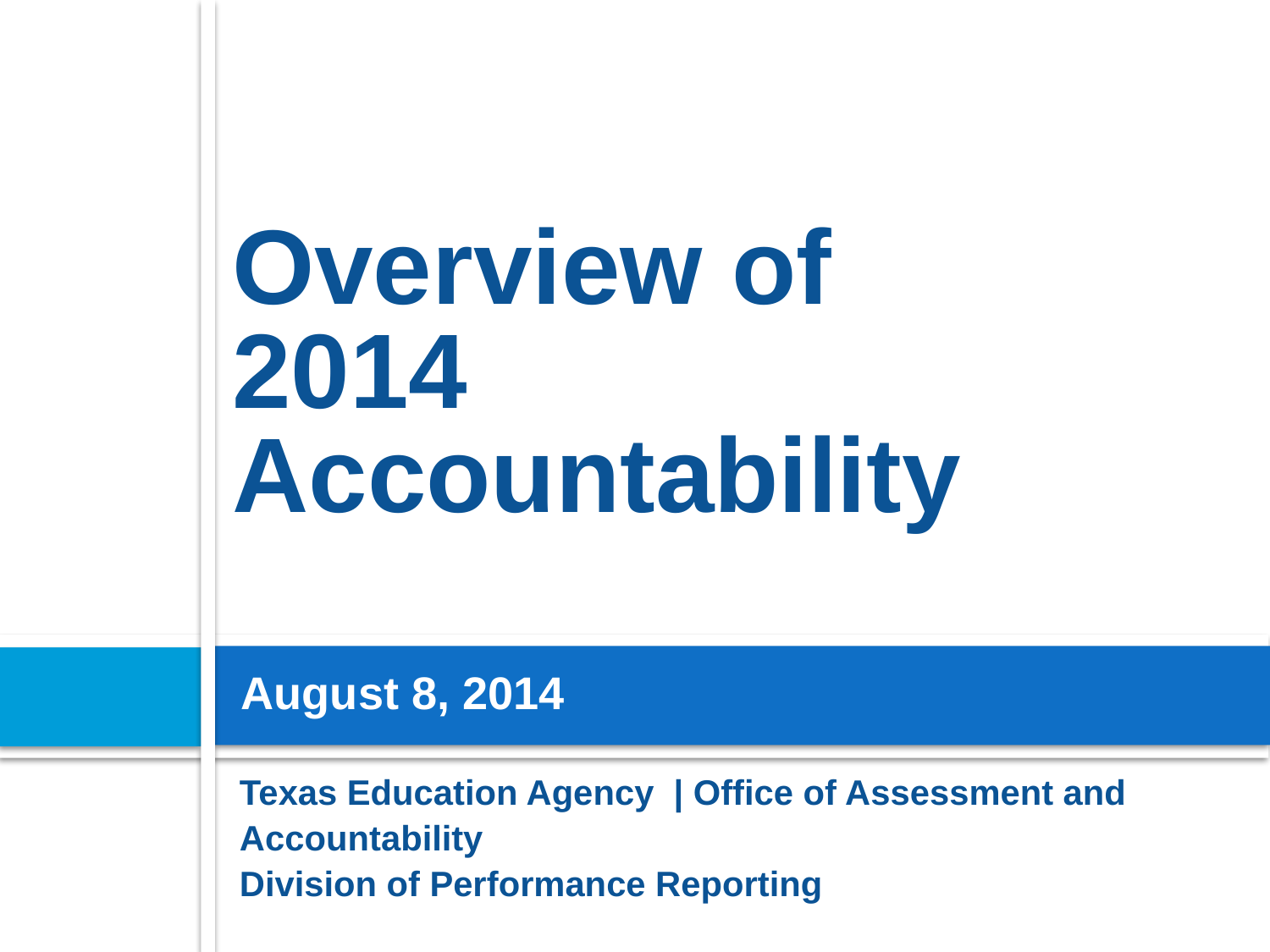

Overview of
2014 Accountability
August 8, 2014
Texas Education Agency  | Office of Assessment and Accountability
Division of Performance Reporting